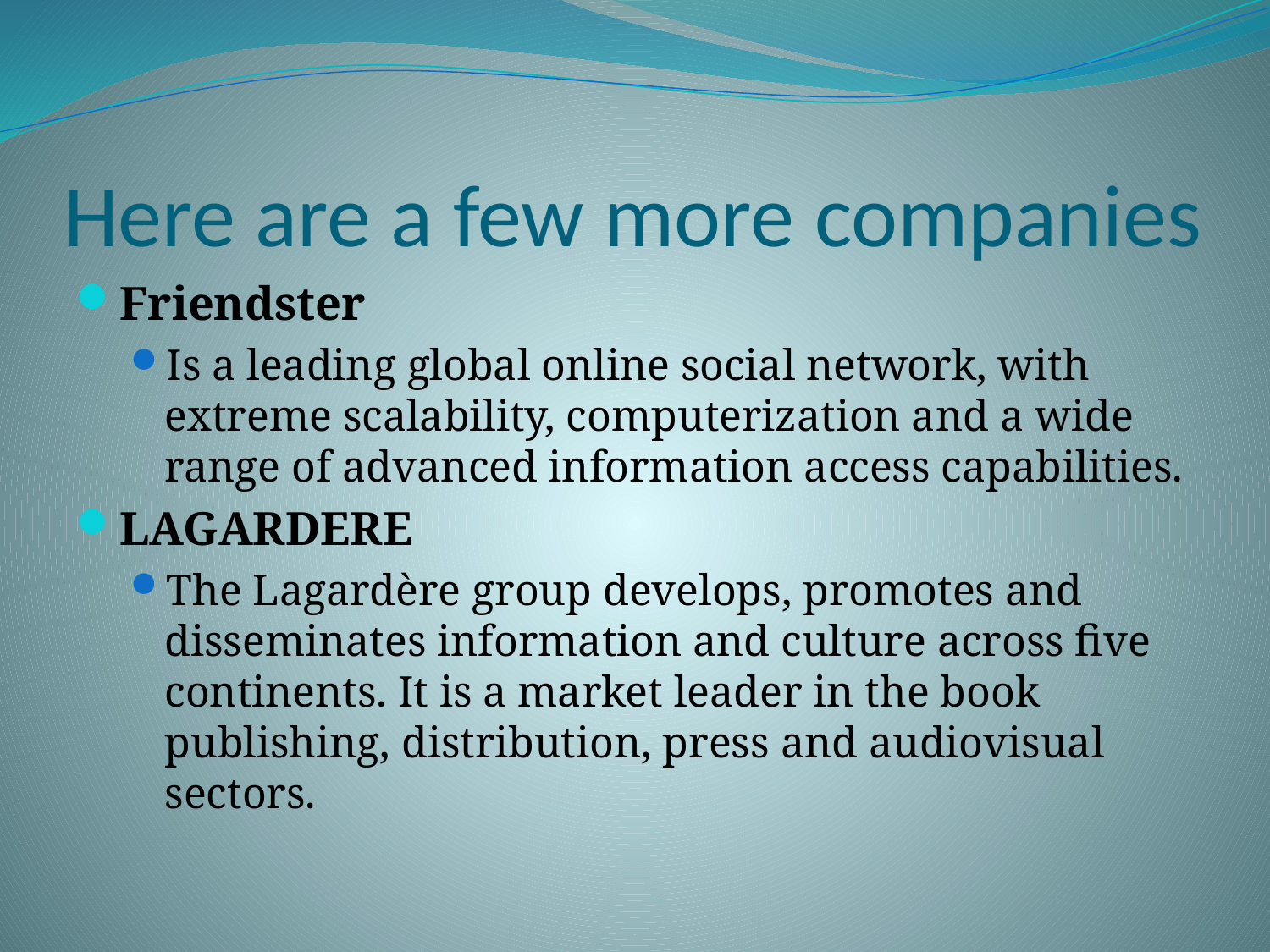

# Here are a few more companies
Friendster
Is a leading global online social network, with extreme scalability, computerization and a wide range of advanced information access capabilities.
LAGARDERE
The Lagardère group develops, promotes and disseminates information and culture across five continents. It is a market leader in the book publishing, distribution, press and audiovisual sectors.